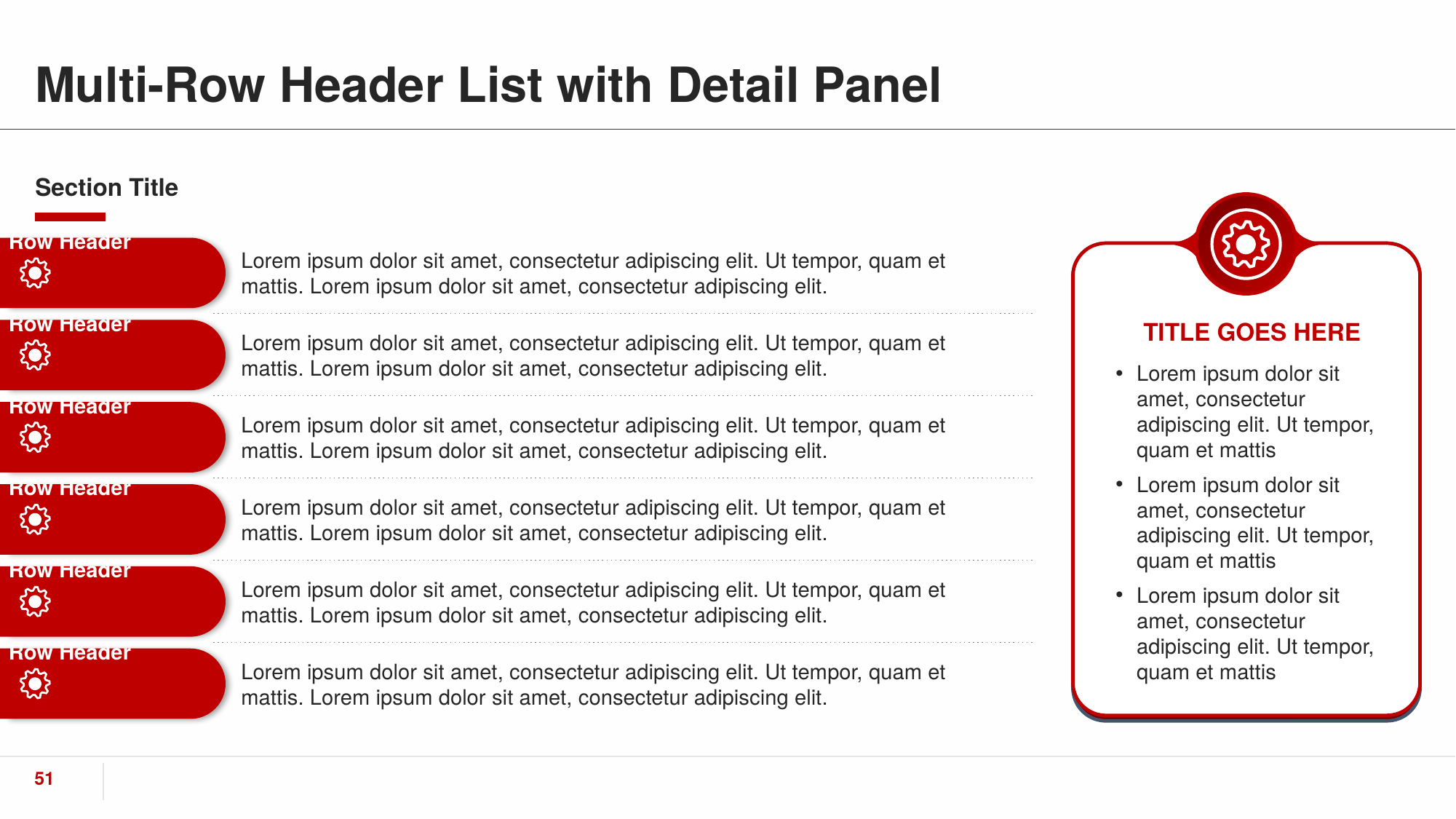

# Multi-Row Header List with Detail Panel
Section Title

Lorem ipsum dolor sit amet, consectetur adipiscing elit. Ut tempor, quam et mattis. Lorem ipsum dolor sit amet, consectetur adipiscing elit.

Row Header

TITLE GOES HERE

Lorem ipsum dolor sit amet, consectetur adipiscing elit. Ut tempor, quam et mattis. Lorem ipsum dolor sit amet, consectetur adipiscing elit.
Row Header

Lorem ipsum dolor sit amet, consectetur adipiscing elit. Ut tempor, quam et mattis
Lorem ipsum dolor sit amet, consectetur adipiscing elit. Ut tempor, quam et mattis
Lorem ipsum dolor sit amet, consectetur adipiscing elit. Ut tempor, quam et mattis

Lorem ipsum dolor sit amet, consectetur adipiscing elit. Ut tempor, quam et mattis. Lorem ipsum dolor sit amet, consectetur adipiscing elit.
Row Header

Lorem ipsum dolor sit amet, consectetur adipiscing elit. Ut tempor, quam et mattis. Lorem ipsum dolor sit amet, consectetur adipiscing elit.
Row Header

Lorem ipsum dolor sit amet, consectetur adipiscing elit. Ut tempor, quam et mattis. Lorem ipsum dolor sit amet, consectetur adipiscing elit.
Row Header

Lorem ipsum dolor sit amet, consectetur adipiscing elit. Ut tempor, quam et mattis. Lorem ipsum dolor sit amet, consectetur adipiscing elit.
Row Header

51